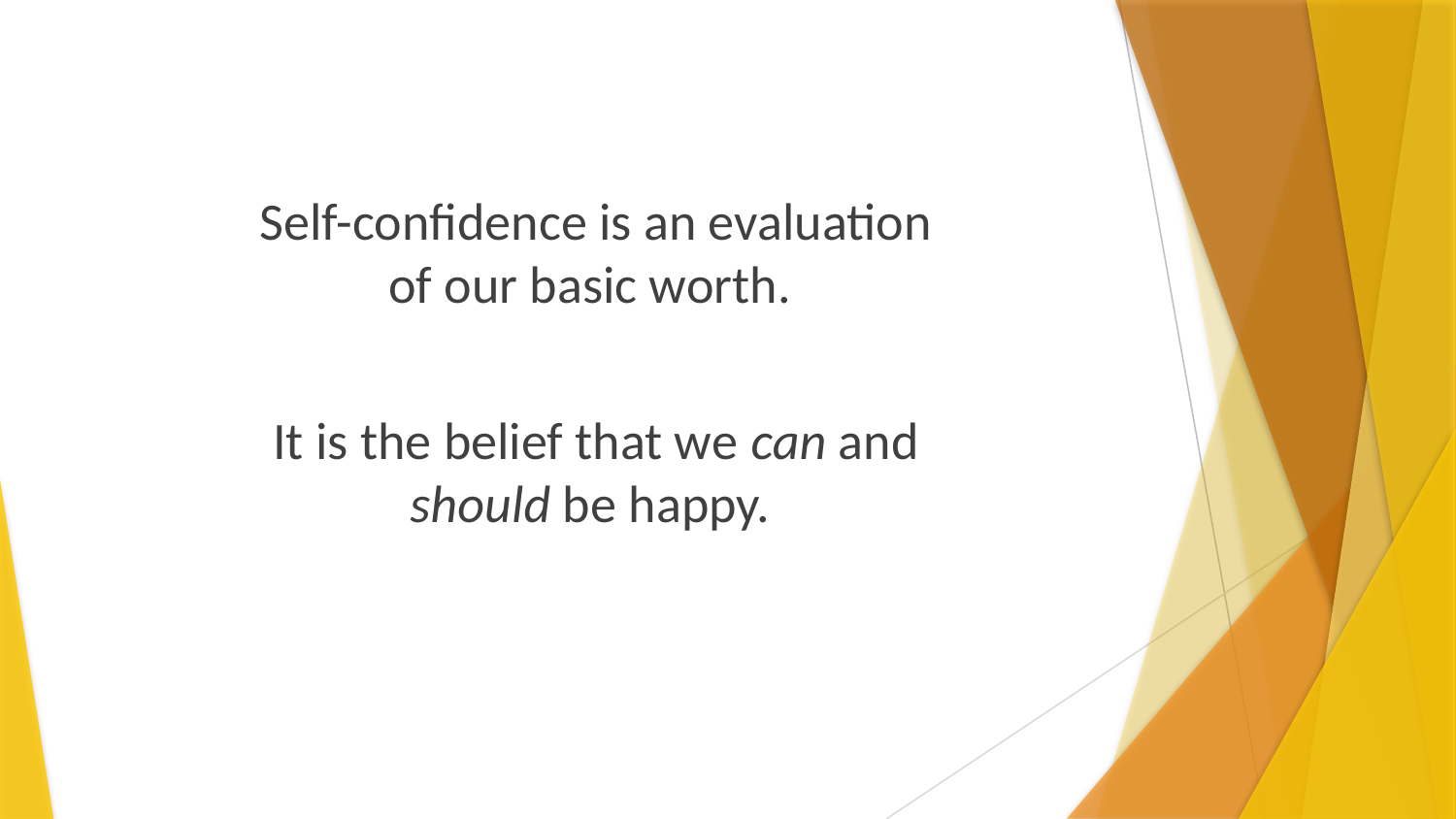

Self-confidence is an evaluation
of our basic worth.

It is the belief that we can and
should be happy.